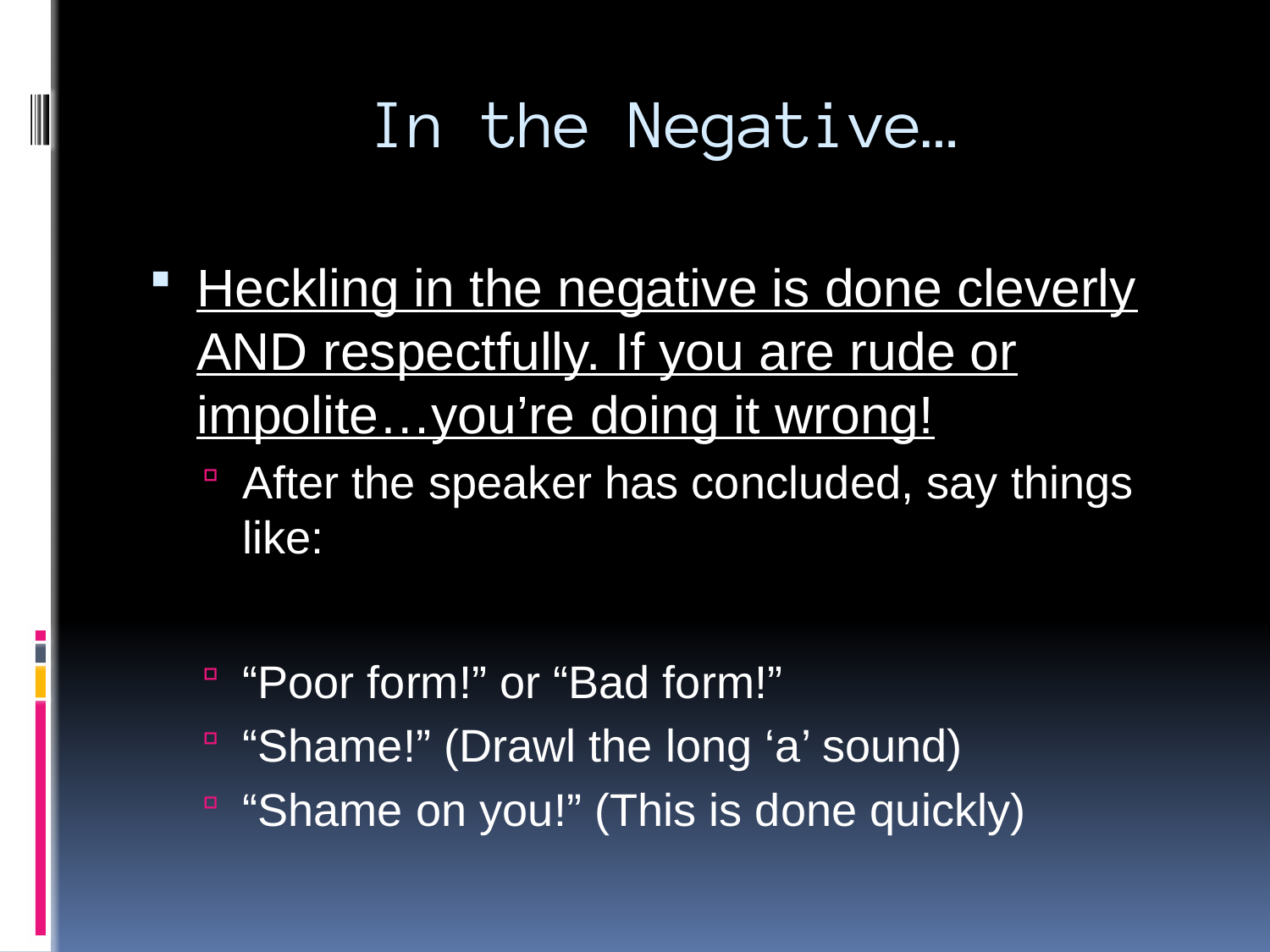

# In the Negative…
Heckling in the negative is done cleverly AND respectfully. If you are rude or impolite…you’re doing it wrong!
After the speaker has concluded, say things like:

“Poor form!” or “Bad form!”
“Shame!” (Drawl the long ‘a’ sound)
“Shame on you!” (This is done quickly)